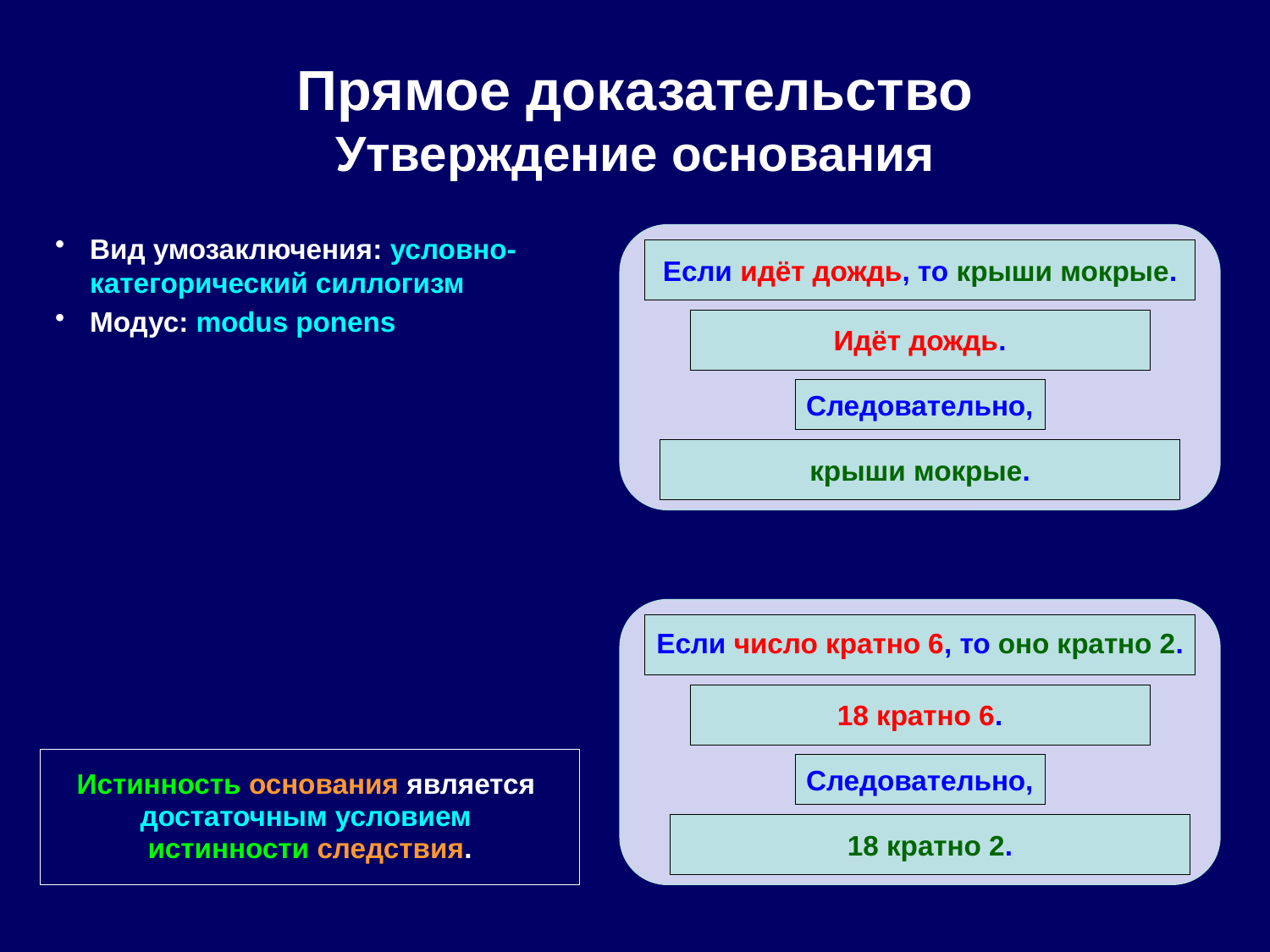

# Прямое доказательство Утверждение основания
Вид умозаключения: условно- категорический силлогизм
Модус: modus ponens

Если идёт дождь, то крыши мокрые.
Идёт дождь.
Следовательно,
крыши мокрые.

Если число кратно 6, то оно кратно 2.
18 кратно 6.
Истинность основания является
достаточным условием
истинности следствия.
Следовательно,
18 кратно 2.